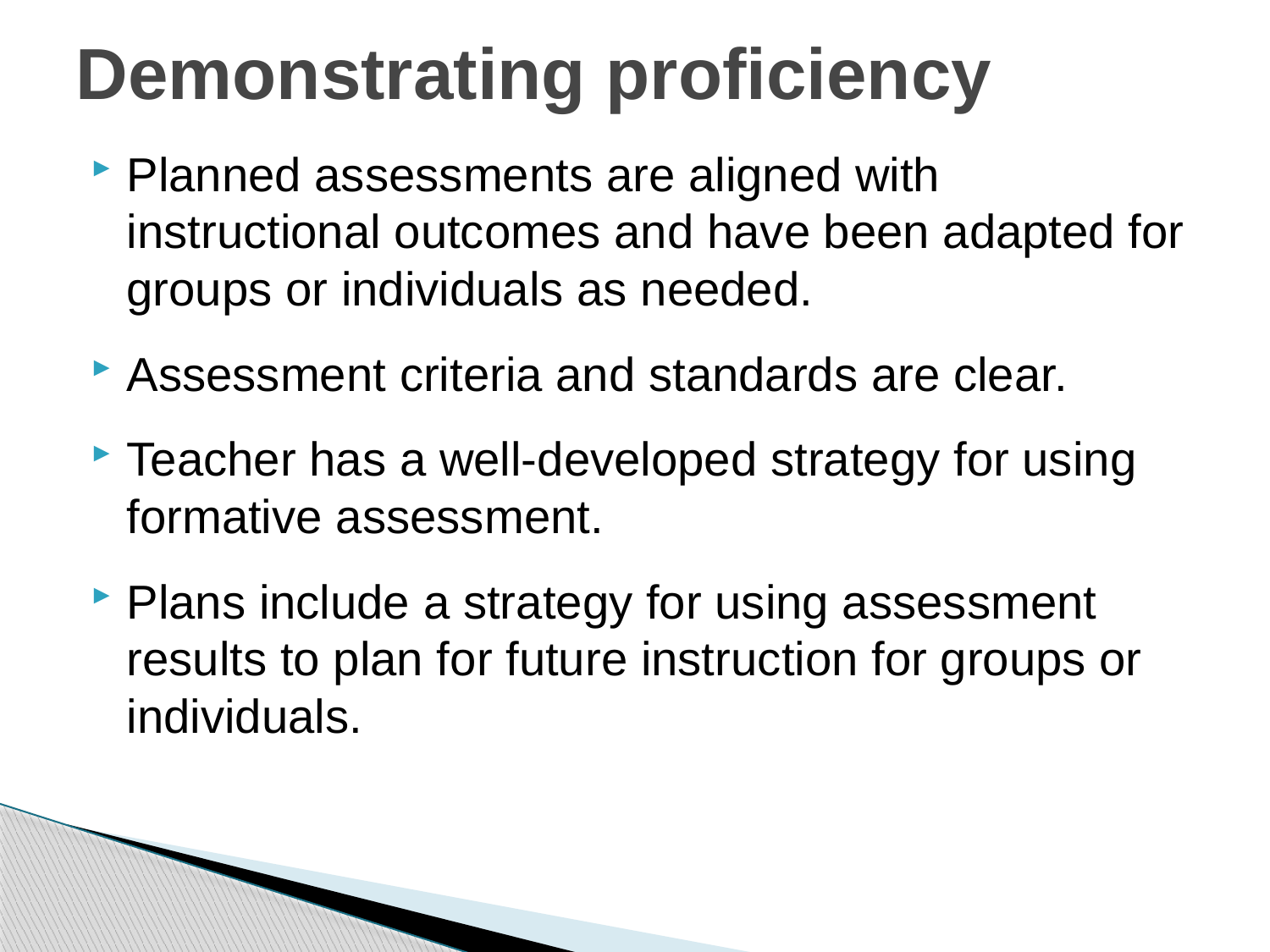

Demonstrating proficiency
Planned assessments are aligned with instructional outcomes and have been adapted for groups or individuals as needed.
Assessment criteria and standards are clear.
Teacher has a well-developed strategy for using formative assessment.
Plans include a strategy for using assessment results to plan for future instruction for groups or individuals.